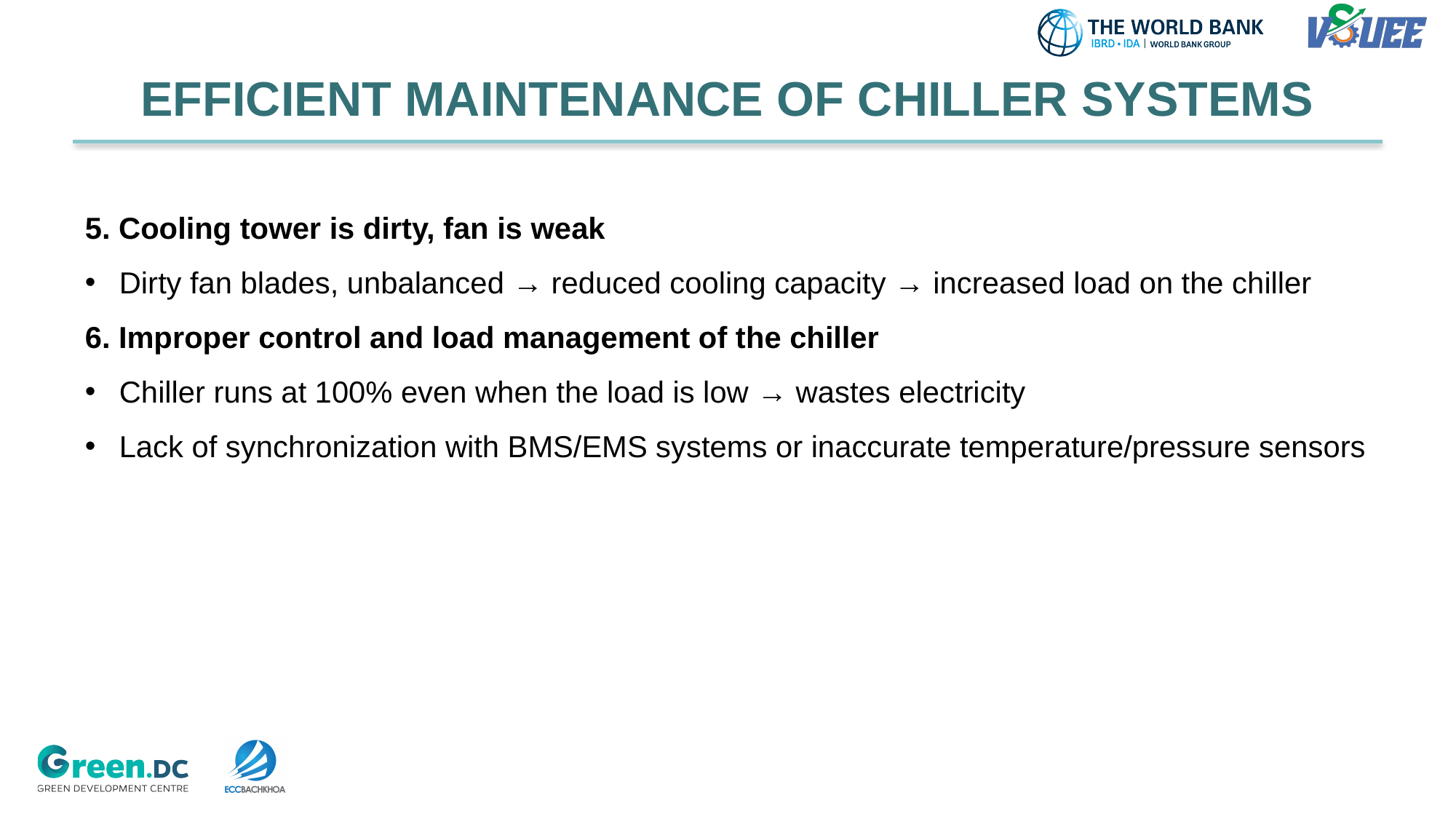

EFFICIENT MAINTENANCE OF CHILLER SYSTEMS

5. Cooling tower is dirty, fan is weak
Dirty fan blades, unbalanced → reduced cooling capacity → increased load on the chiller
6. Improper control and load management of the chiller
Chiller runs at 100% even when the load is low → wastes electricity
Lack of synchronization with BMS/EMS systems or inaccurate temperature/pressure sensors